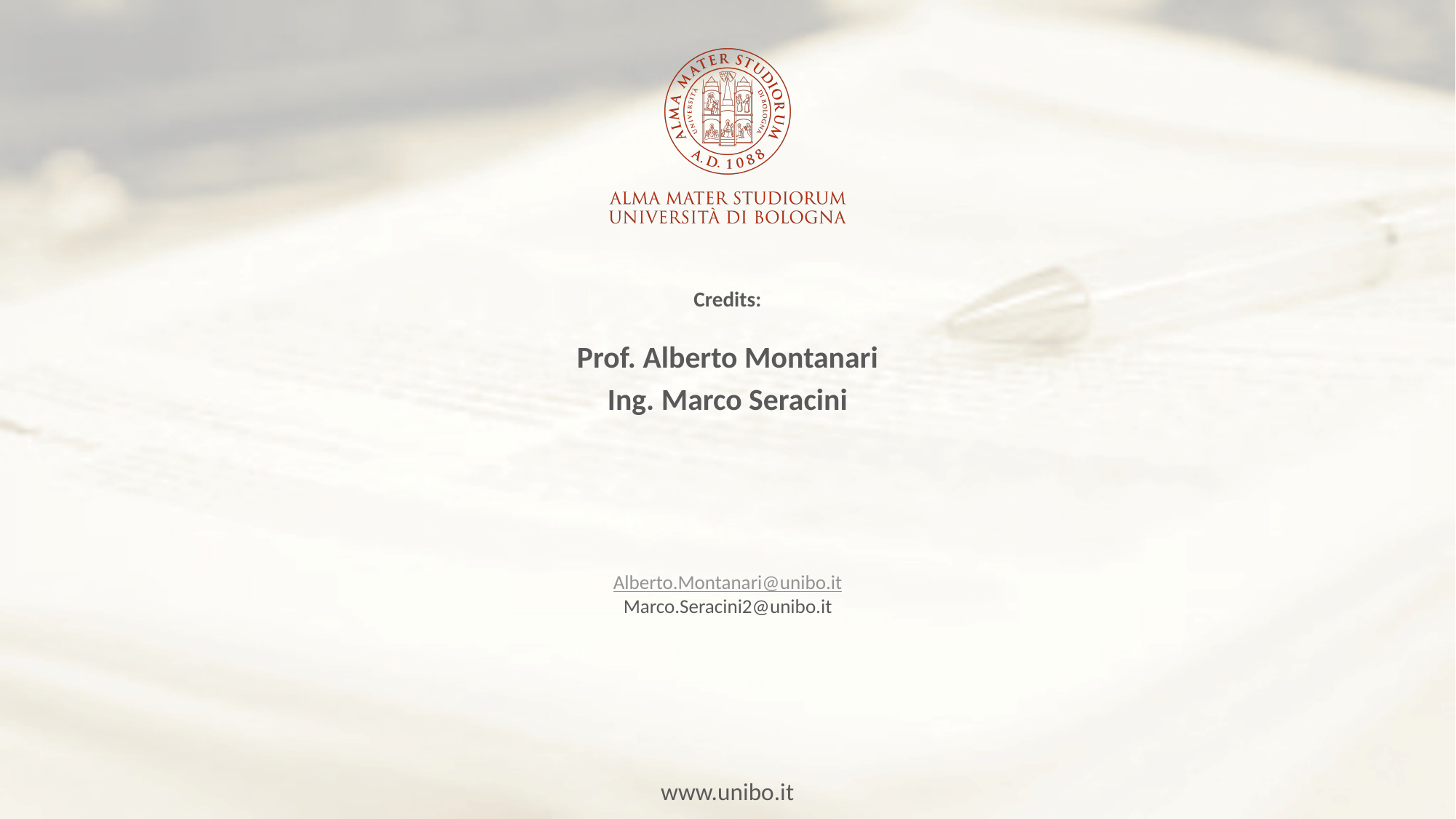

# Credits:
Prof. Alberto Montanari
Ing. Marco Seracini
Alberto.Montanari@unibo.it
Marco.Seracini2@unibo.it